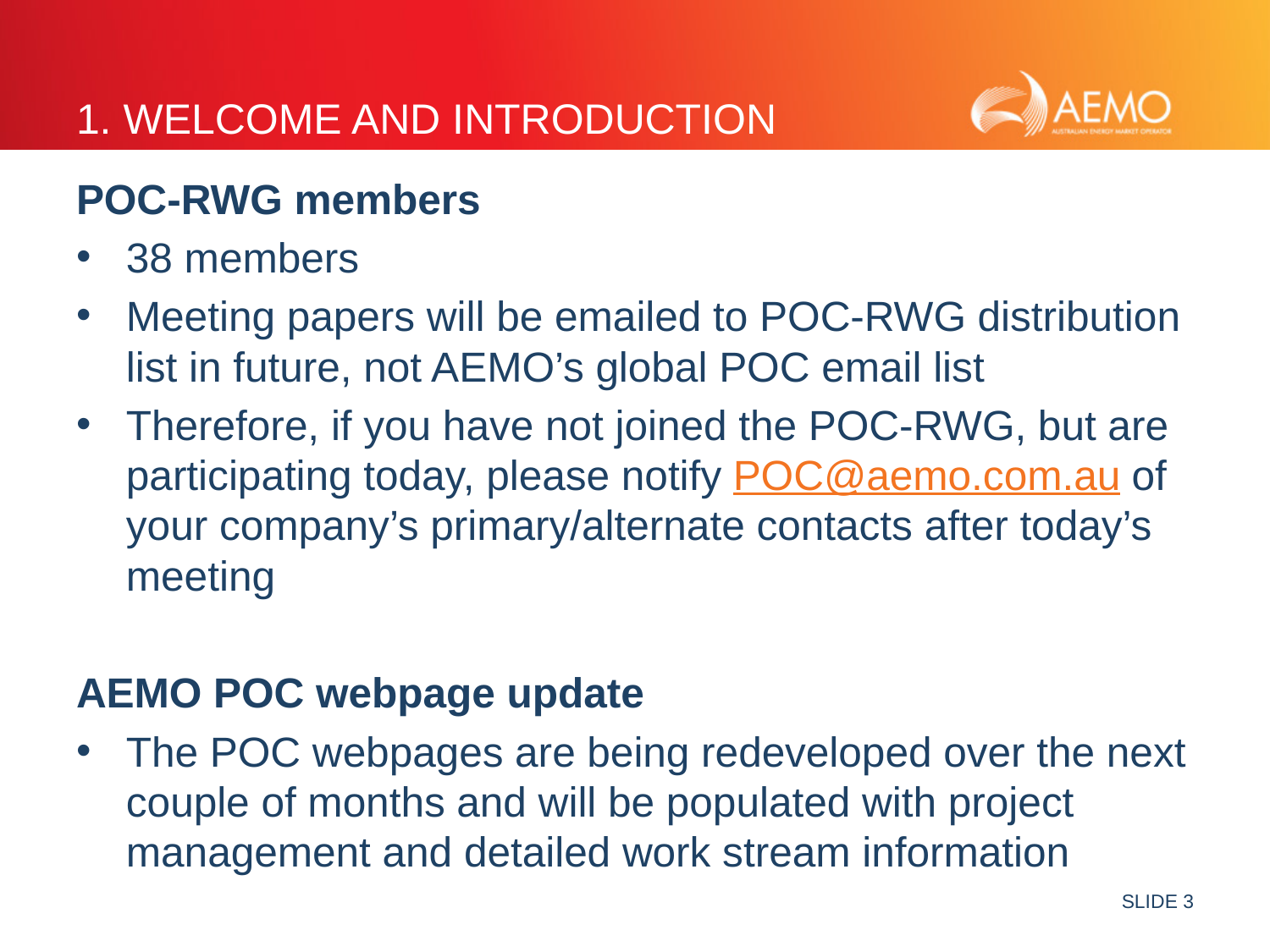

# 1. Welcome and introduction
POC-RWG members
38 members
Meeting papers will be emailed to POC-RWG distribution list in future, not AEMO’s global POC email list
Therefore, if you have not joined the POC-RWG, but are participating today, please notify POC@aemo.com.au of your company’s primary/alternate contacts after today’s meeting

AEMO POC webpage update
The POC webpages are being redeveloped over the next couple of months and will be populated with project management and detailed work stream information